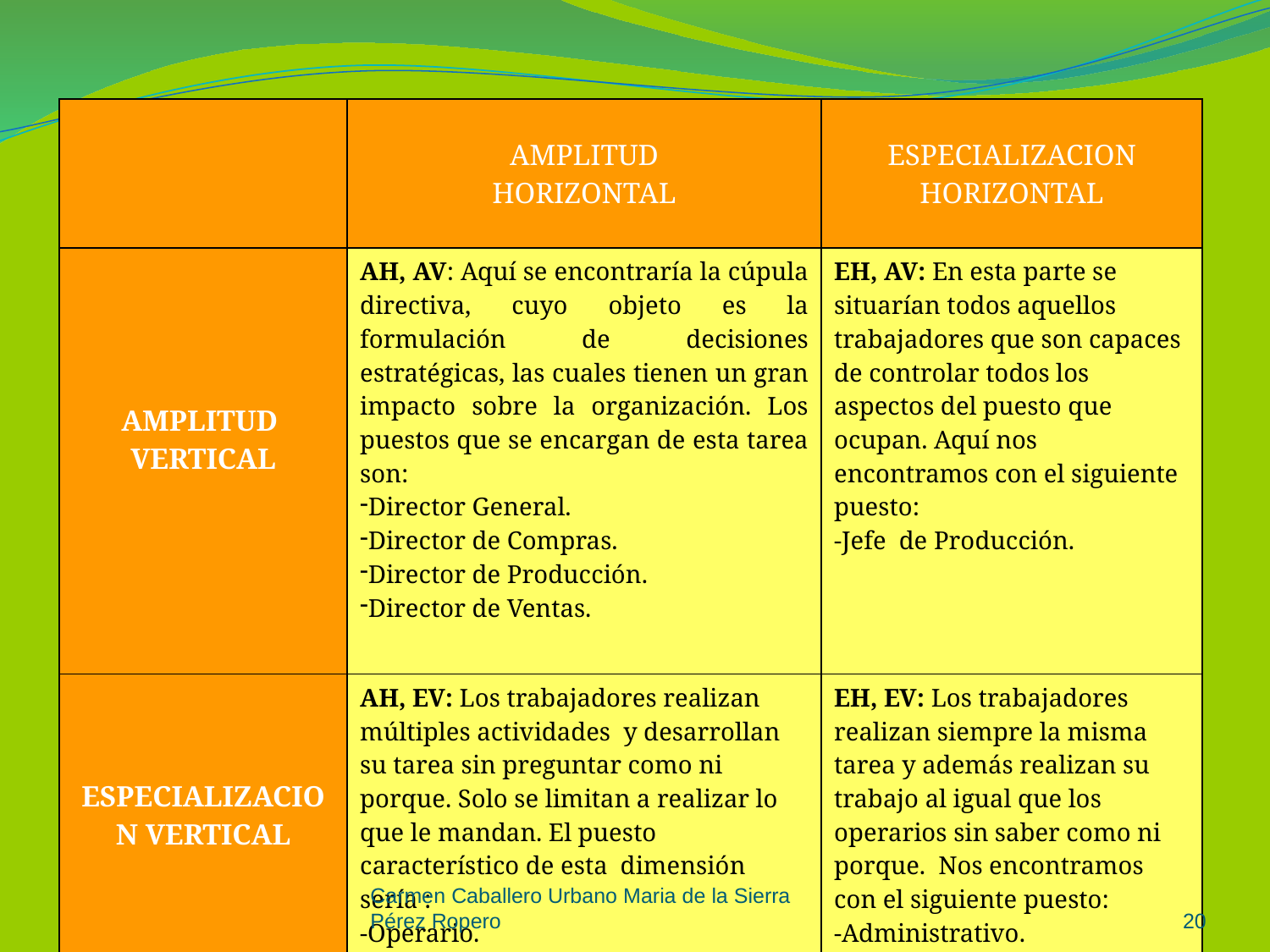

#
|  | AMPLITUD HORIZONTAL | ESPECIALIZACION HORIZONTAL |
| --- | --- | --- |
| AMPLITUD VERTICAL | AH, AV: Aquí se encontraría la cúpula directiva, cuyo objeto es la formulación de decisiones estratégicas, las cuales tienen un gran impacto sobre la organización. Los puestos que se encargan de esta tarea son: Director General. Director de Compras. Director de Producción. Director de Ventas. | EH, AV: En esta parte se situarían todos aquellos trabajadores que son capaces de controlar todos los aspectos del puesto que ocupan. Aquí nos encontramos con el siguiente puesto: -Jefe de Producción. |
| ESPECIALIZACION VERTICAL | AH, EV: Los trabajadores realizan múltiples actividades y desarrollan su tarea sin preguntar como ni porque. Solo se limitan a realizar lo que le mandan. El puesto característico de esta dimensión sería : -Operario. | EH, EV: Los trabajadores realizan siempre la misma tarea y además realizan su trabajo al igual que los operarios sin saber como ni porque. Nos encontramos con el siguiente puesto: -Administrativo. |
Carmen Caballero Urbano Maria de la Sierra Pérez Ropero
20